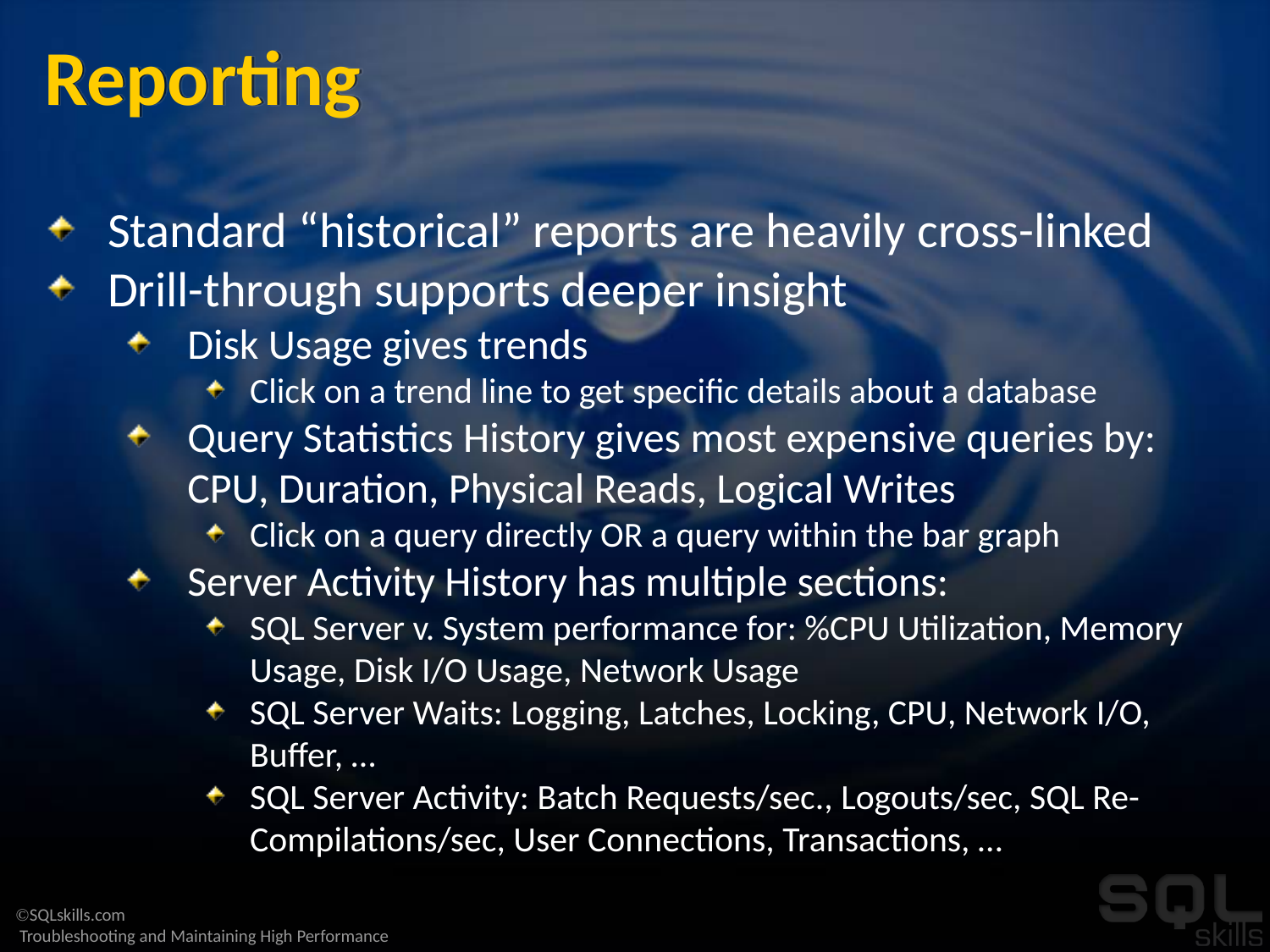

# Reporting
Standard “historical” reports are heavily cross-linked
Drill-through supports deeper insight
Disk Usage gives trends
Click on a trend line to get specific details about a database
Query Statistics History gives most expensive queries by: CPU, Duration, Physical Reads, Logical Writes
Click on a query directly OR a query within the bar graph
Server Activity History has multiple sections:
SQL Server v. System performance for: %CPU Utilization, Memory Usage, Disk I/O Usage, Network Usage
SQL Server Waits: Logging, Latches, Locking, CPU, Network I/O, Buffer, …
SQL Server Activity: Batch Requests/sec., Logouts/sec, SQL Re-Compilations/sec, User Connections, Transactions, …